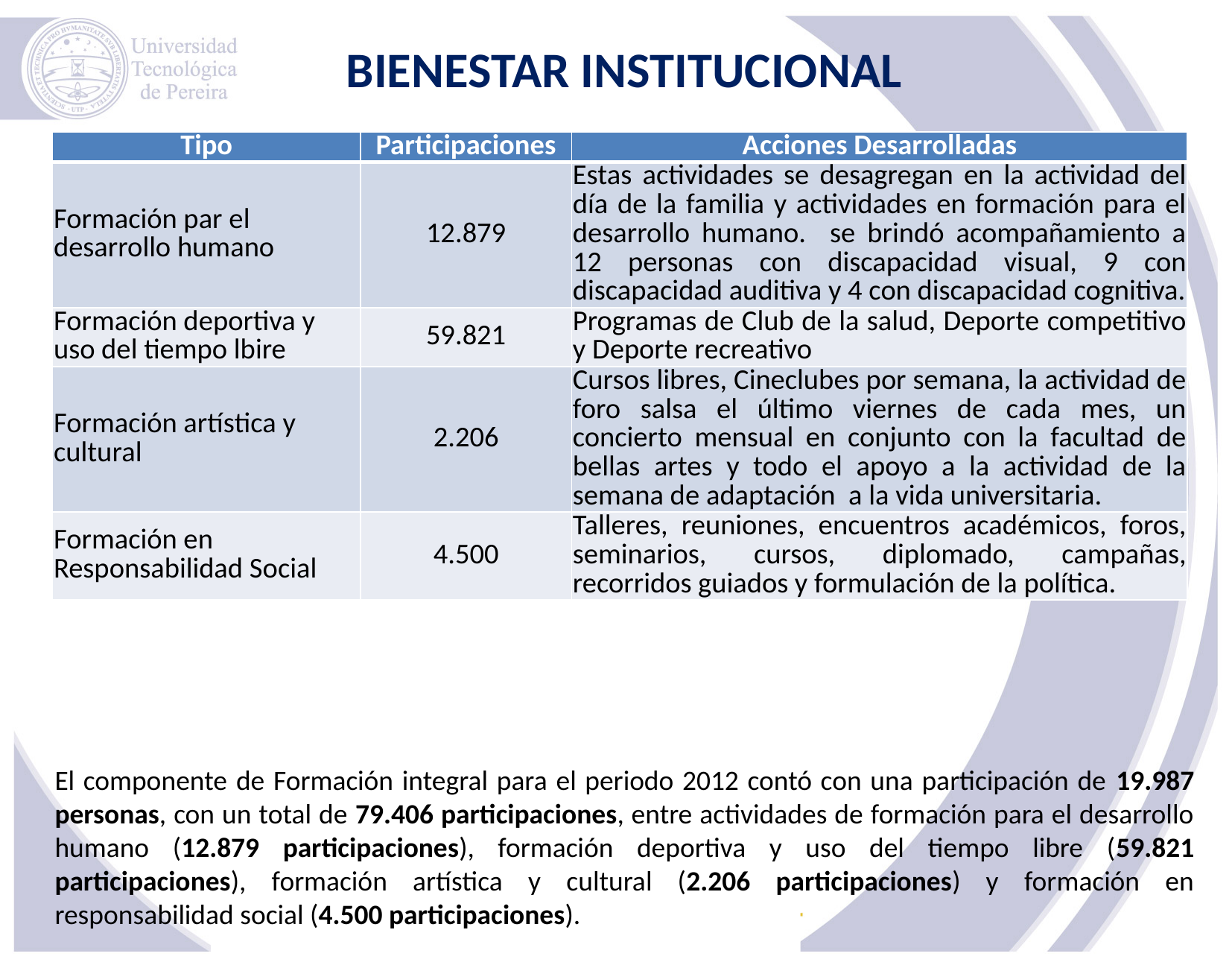

BIENESTAR INSTITUCIONAL
| Tipo | Participaciones | Acciones Desarrolladas |
| --- | --- | --- |
| Formación par el desarrollo humano | 12.879 | Estas actividades se desagregan en la actividad del día de la familia y actividades en formación para el desarrollo humano. se brindó acompañamiento a 12 personas con discapacidad visual, 9 con discapacidad auditiva y 4 con discapacidad cognitiva. |
| Formación deportiva y uso del tiempo lbire | 59.821 | Programas de Club de la salud, Deporte competitivo y Deporte recreativo |
| Formación artística y cultural | 2.206 | Cursos libres, Cineclubes por semana, la actividad de foro salsa el último viernes de cada mes, un concierto mensual en conjunto con la facultad de bellas artes y todo el apoyo a la actividad de la semana de adaptación a la vida universitaria. |
| Formación en Responsabilidad Social | 4.500 | Talleres, reuniones, encuentros académicos, foros, seminarios, cursos, diplomado, campañas, recorridos guiados y formulación de la política. |
El componente de Formación integral para el periodo 2012 contó con una participación de 19.987 personas, con un total de 79.406 participaciones, entre actividades de formación para el desarrollo humano (12.879 participaciones), formación deportiva y uso del tiempo libre (59.821 participaciones), formación artística y cultural (2.206 participaciones) y formación en responsabilidad social (4.500 participaciones).